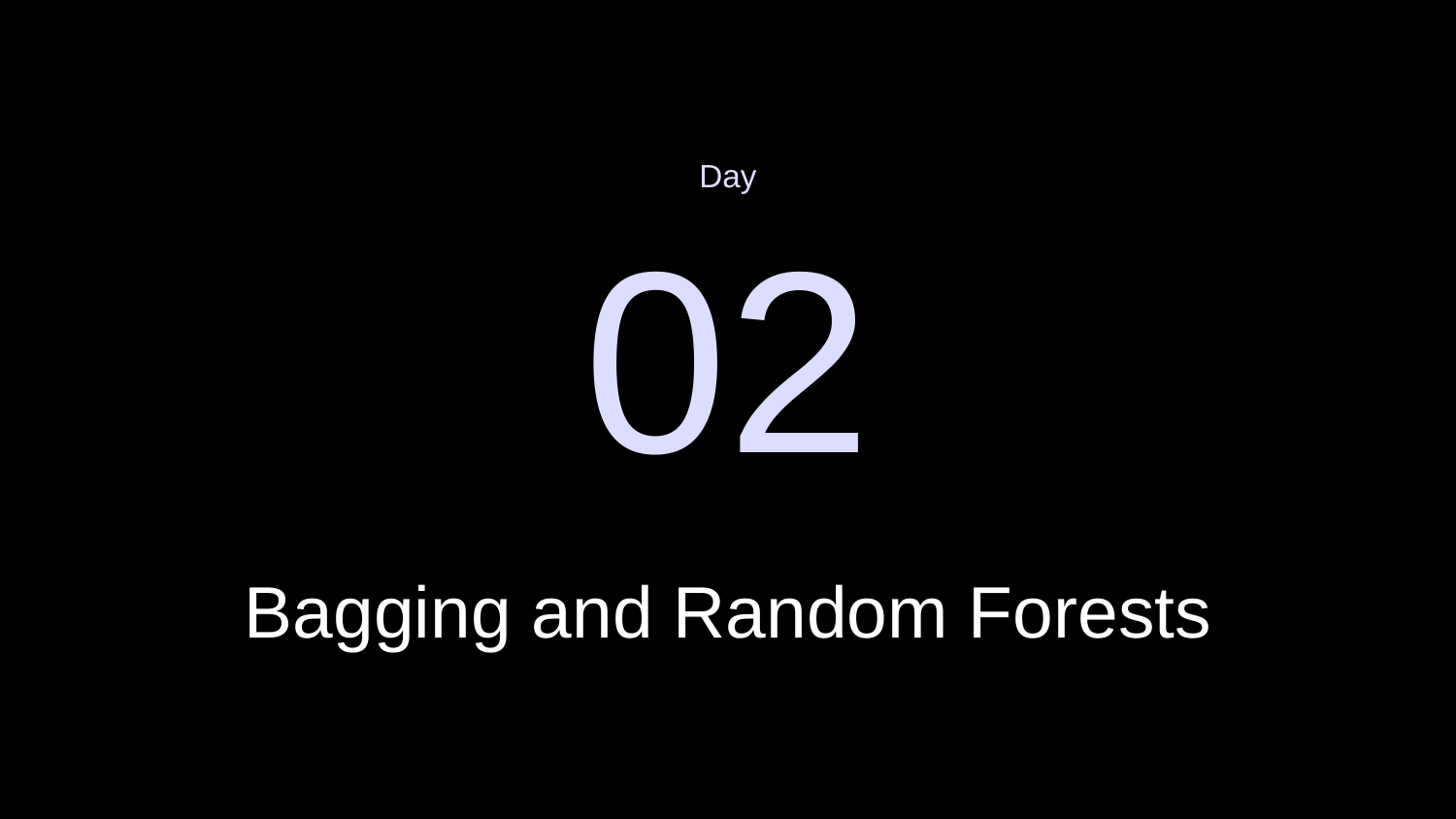

Day
02
# Bagging and Random Forests